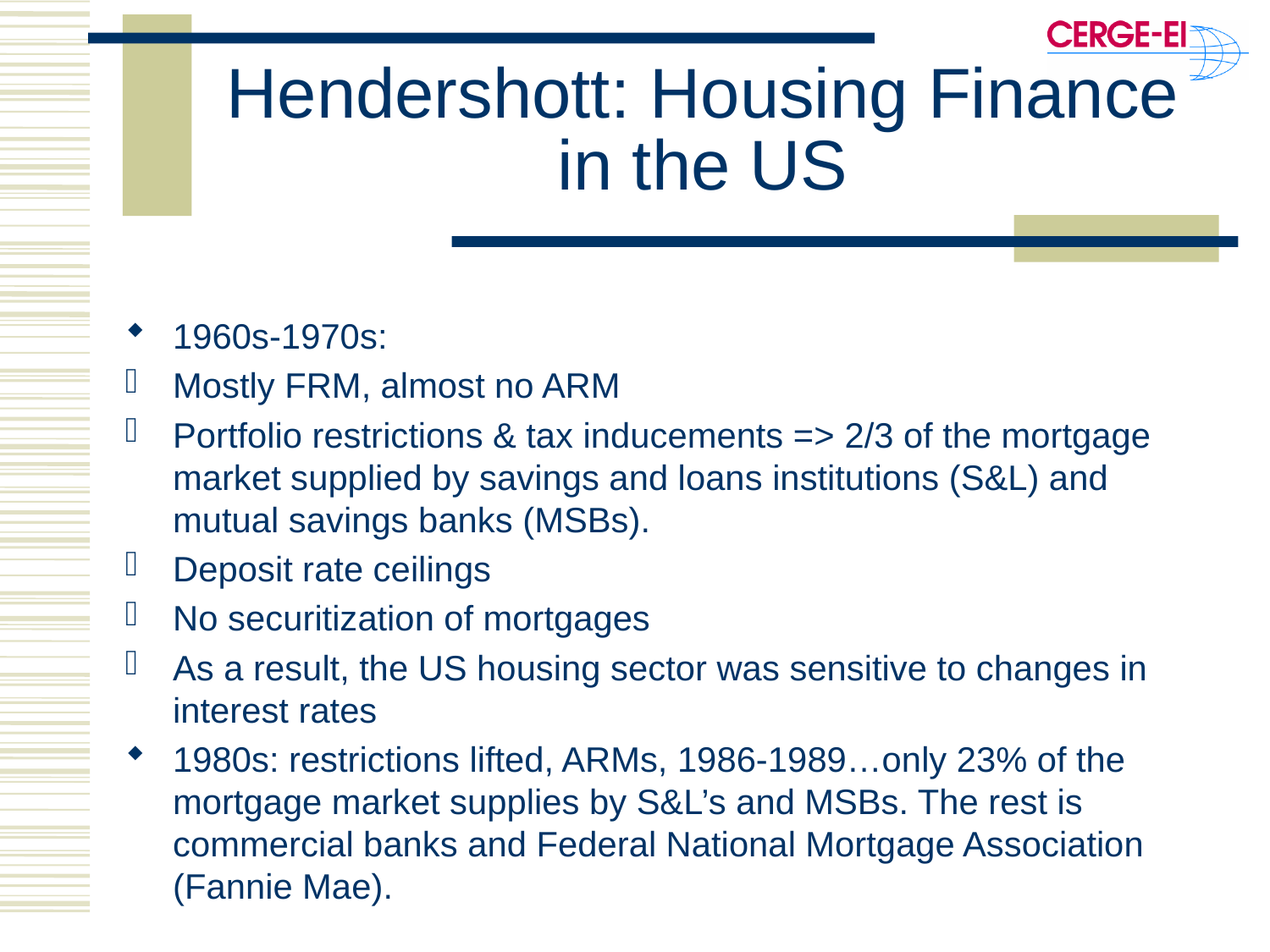

# Hendershott: Housing Finance in the US
1960s-1970s:
Mostly FRM, almost no ARM
Portfolio restrictions & tax inducements => 2/3 of the mortgage market supplied by savings and loans institutions (S&L) and mutual savings banks (MSBs).
Deposit rate ceilings
No securitization of mortgages
As a result, the US housing sector was sensitive to changes in interest rates
1980s: restrictions lifted, ARMs, 1986-1989…only 23% of the mortgage market supplies by S&L’s and MSBs. The rest is commercial banks and Federal National Mortgage Association (Fannie Mae).